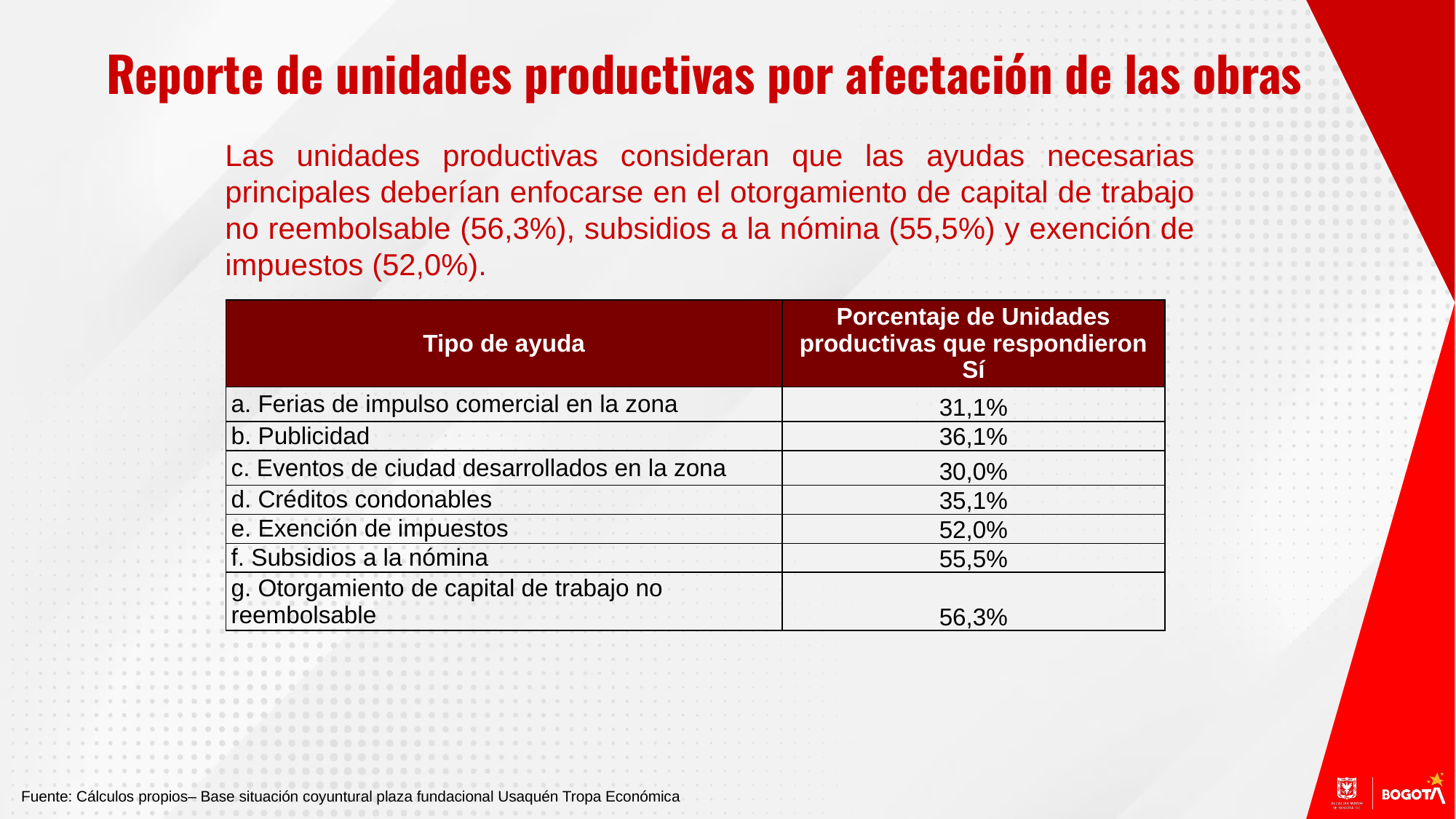

Reporte de unidades productivas por afectación de las obras
Las unidades productivas consideran que las ayudas necesarias principales deberían enfocarse en el otorgamiento de capital de trabajo no reembolsable (56,3%), subsidios a la nómina (55,5%) y exención de impuestos (52,0%).
| Tipo de ayuda | Porcentaje de Unidades productivas que respondieron Sí |
| --- | --- |
| a. Ferias de impulso comercial en la zona | 31,1% |
| b. Publicidad | 36,1% |
| c. Eventos de ciudad desarrollados en la zona | 30,0% |
| d. Créditos condonables | 35,1% |
| e. Exención de impuestos | 52,0% |
| f. Subsidios a la nómina | 55,5% |
| g. Otorgamiento de capital de trabajo no reembolsable | 56,3% |
Fuente: Cálculos propios– Base situación coyuntural plaza fundacional Usaquén Tropa Económica